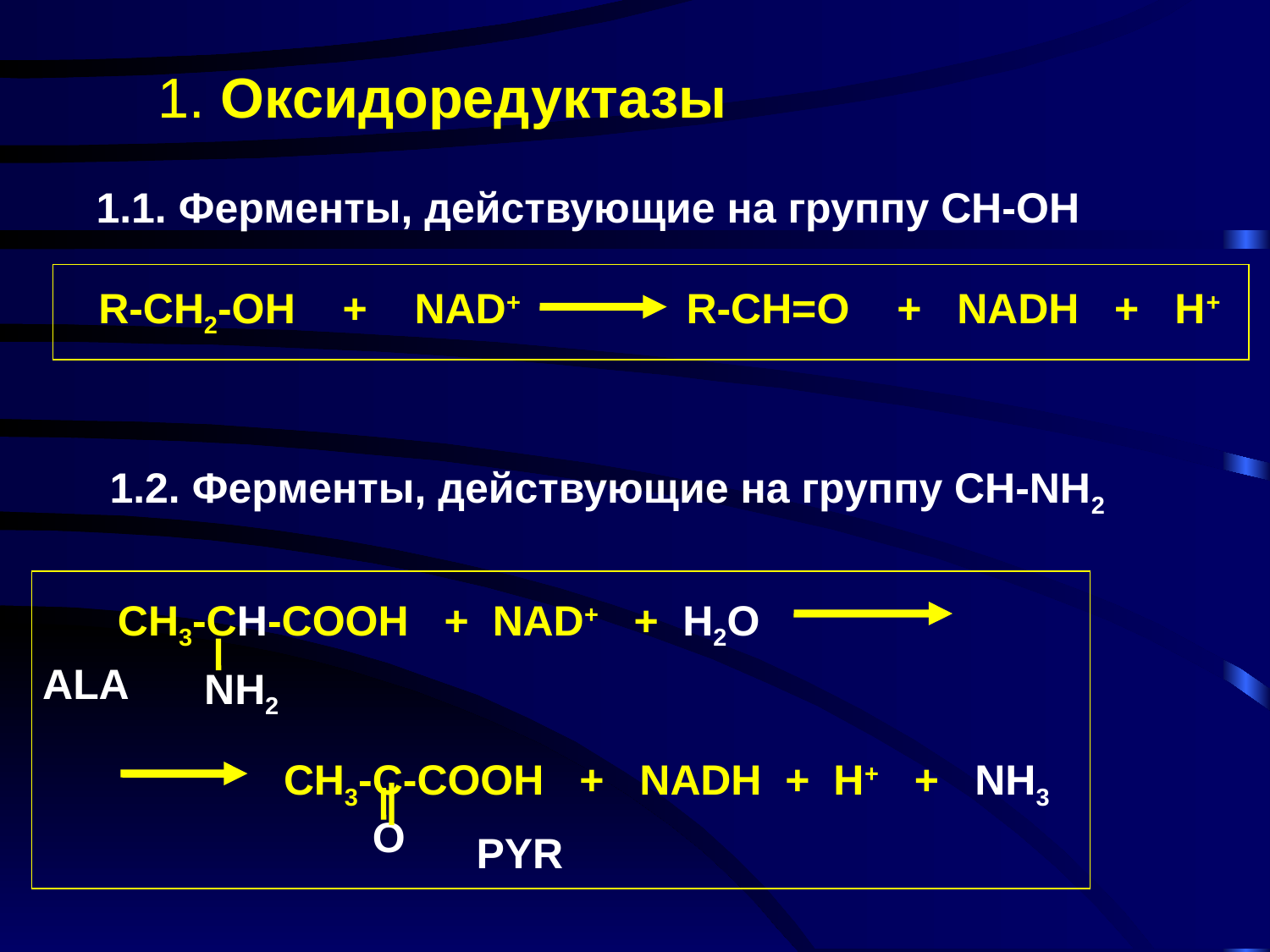

1. Оксидоредуктазы
1.1. Ферменты, действующие на группу СН-ОН

R-CH2-OH    +    NAD+              R-CH=O    +   NADH   +   H+

1.2. Ферменты, действующие на группу СН-NН2

CH3-CH-COOH   +  NAD+   +  H2O

              CH3-C-COOH   +   NADH  +  H+   +   NH3

ALA
NH2

O
PYR